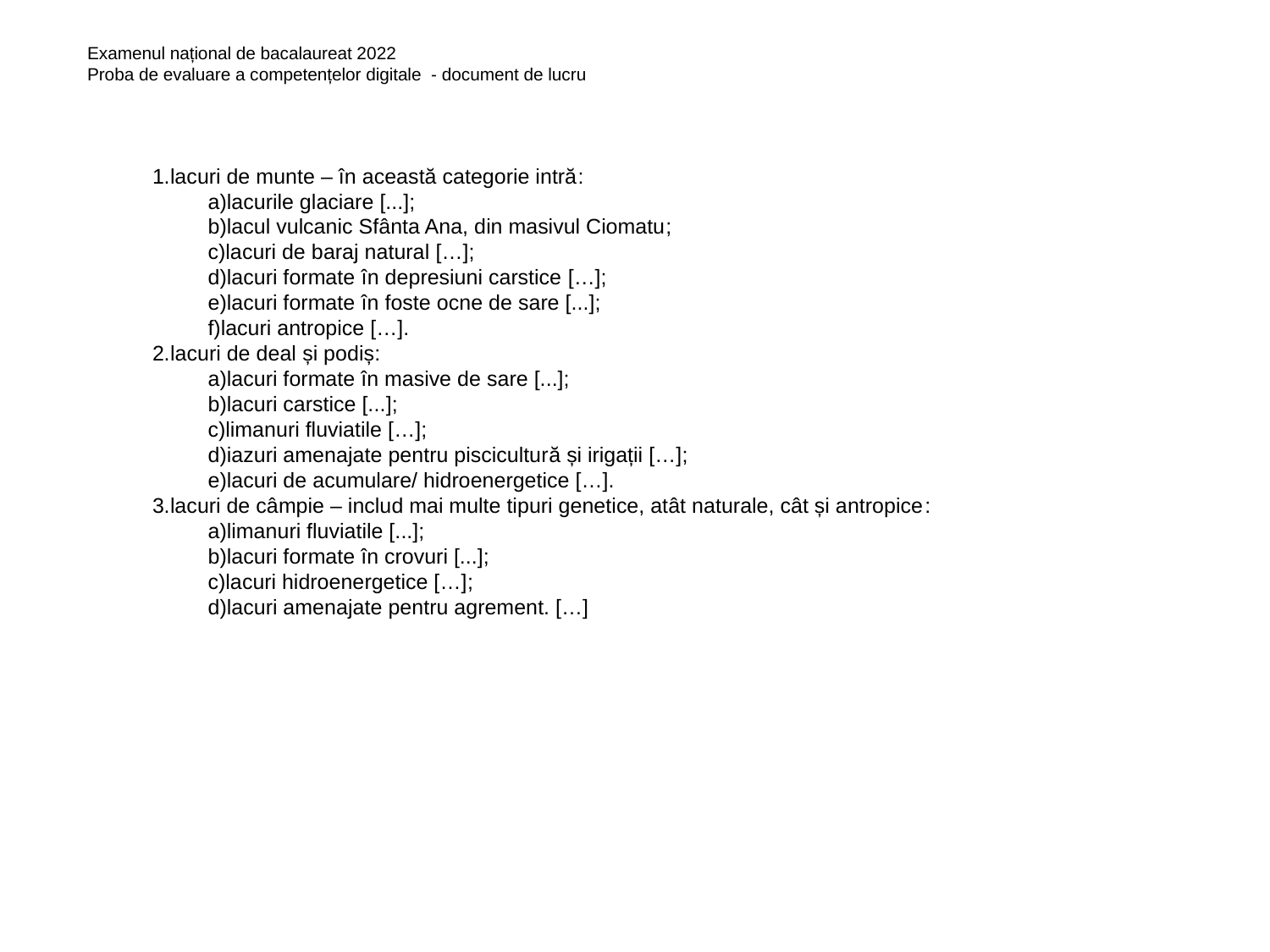

Examenul național de bacalaureat 2022
Proba de evaluare a competențelor digitale  - document de lucru
lacuri de munte – în această categorie intră:
lacurile glaciare [...];
lacul vulcanic Sfânta Ana, din masivul Ciomatu;
lacuri de baraj natural […];
lacuri formate în depresiuni carstice […];
lacuri formate în foste ocne de sare [...];
lacuri antropice […].
lacuri de deal și podiș:
lacuri formate în masive de sare [...];
lacuri carstice [...];
limanuri fluviatile […];
iazuri amenajate pentru piscicultură și irigații […];
lacuri de acumulare/ hidroenergetice […].
lacuri de câmpie – includ mai multe tipuri genetice, atât naturale, cât și antropice:
limanuri fluviatile [...];
lacuri formate în crovuri [...];
lacuri hidroenergetice […];
lacuri amenajate pentru agrement. […]